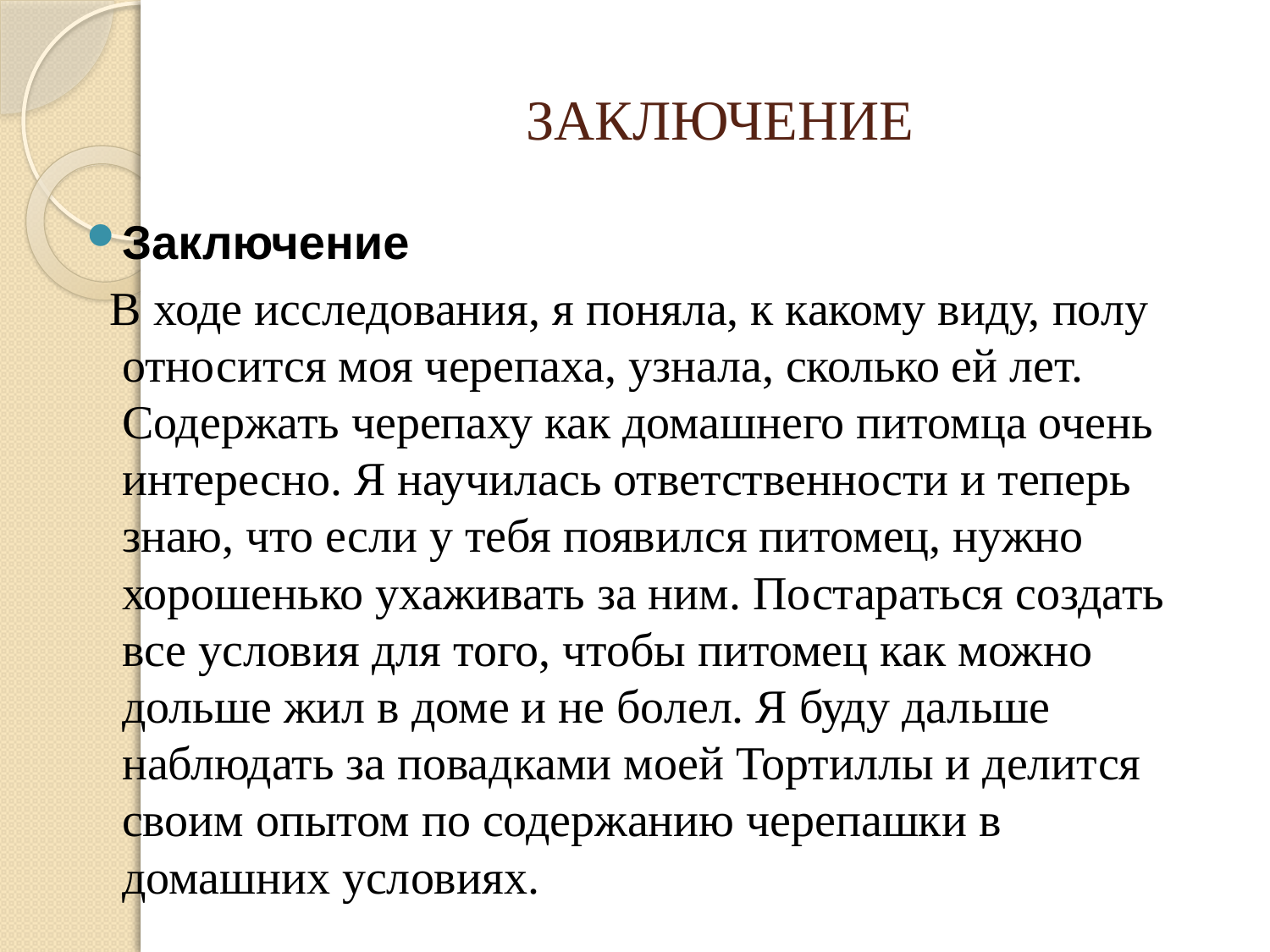

# ЗАКЛЮЧЕНИЕ
Заключение
  В ходе исследования, я поняла, к какому виду, полу относится моя черепаха, узнала, сколько ей лет. Содержать черепаху как домашнего питомца очень интересно. Я научилась ответственности и теперь знаю, что если у тебя появился питомец, нужно хорошенько ухаживать за ним. Постараться создать все условия для того, чтобы питомец как можно дольше жил в доме и не болел. Я буду дальше наблюдать за повадками моей Тортиллы и делится своим опытом по содержанию черепашки в домашних условиях.